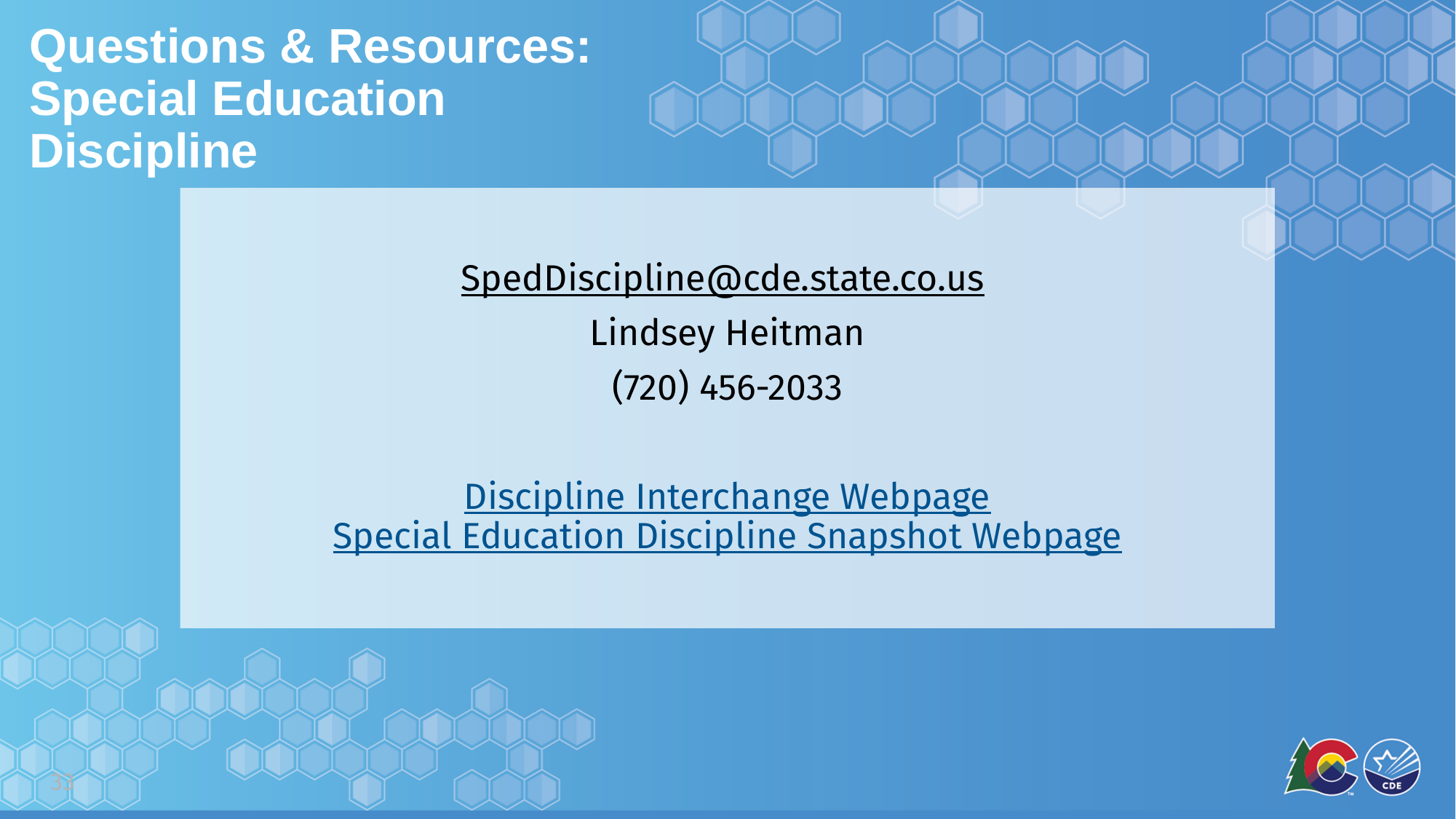

# Questions & Resources: Special Education Discipline
SpedDiscipline@cde.state.co.us
Lindsey Heitman
(720) 456-2033

Discipline Interchange Webpage
Special Education Discipline Snapshot Webpage
33